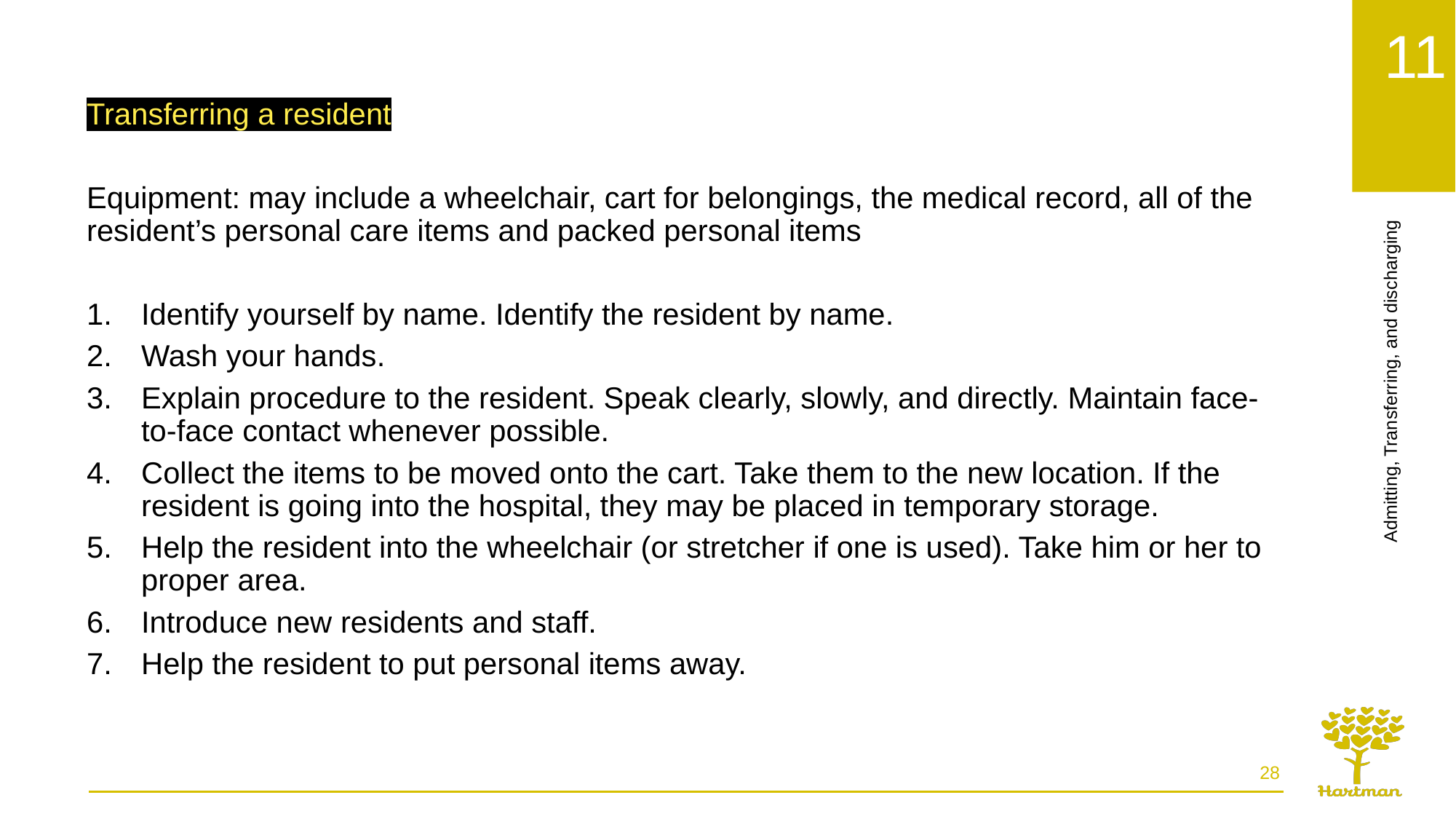

Transferring a resident

Equipment: may include a wheelchair, cart for belongings, the medical record, all of the resident’s personal care items and packed personal items

Identify yourself by name. Identify the resident by name.
Wash your hands.
Explain procedure to the resident. Speak clearly, slowly, and directly. Maintain face-to-face contact whenever possible.
Collect the items to be moved onto the cart. Take them to the new location. If the resident is going into the hospital, they may be placed in temporary storage.
Help the resident into the wheelchair (or stretcher if one is used). Take him or her to proper area.
Introduce new residents and staff.
Help the resident to put personal items away.

28